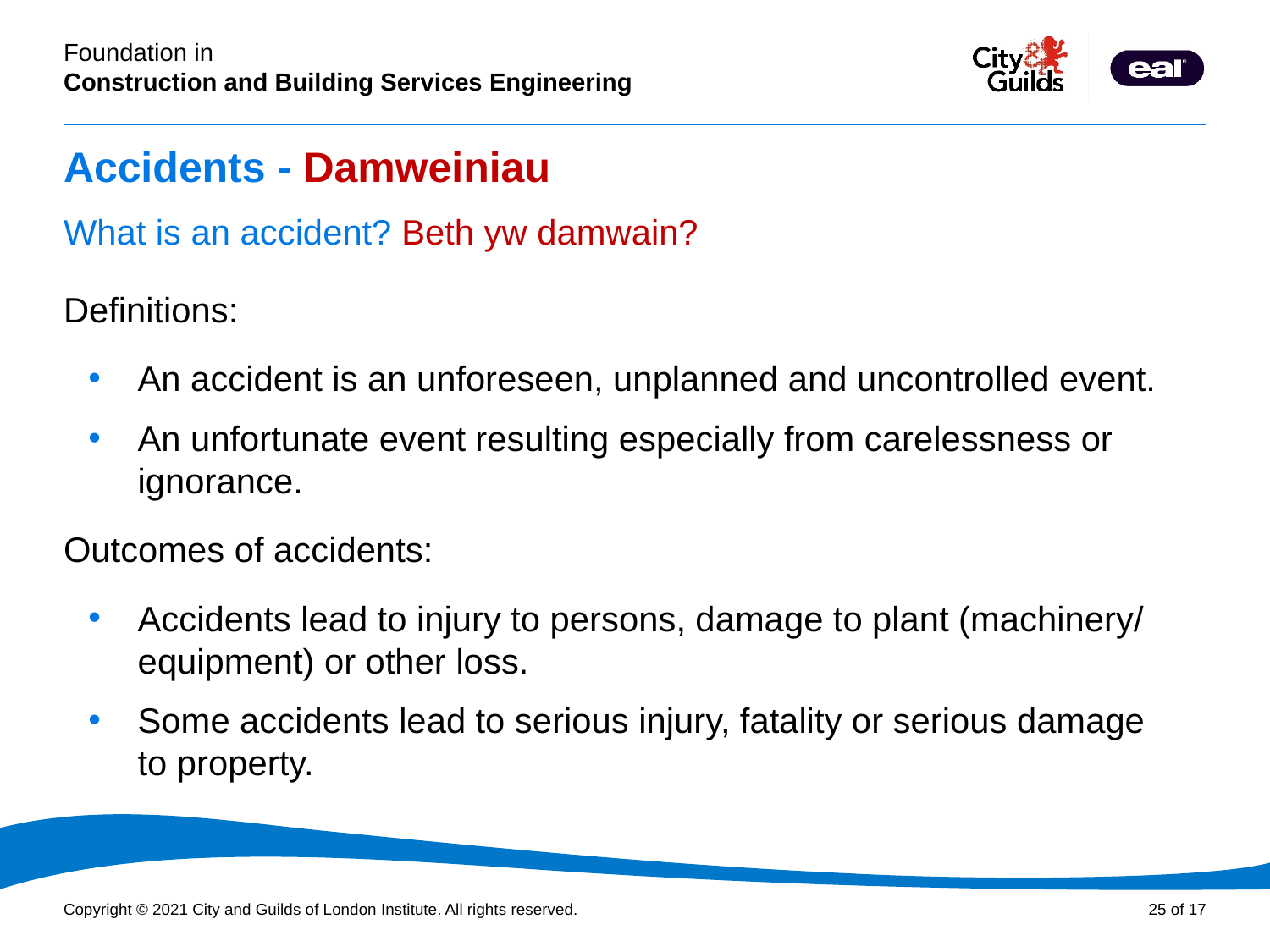

# Accidents - Damweiniau
What is an accident? Beth yw damwain?
Definitions:
An accident is an unforeseen, unplanned and uncontrolled event.
An unfortunate event resulting especially from carelessness or ignorance.
Outcomes of accidents:
Accidents lead to injury to persons, damage to plant (machinery/ equipment) or other loss.
Some accidents lead to serious injury, fatality or serious damage to property.